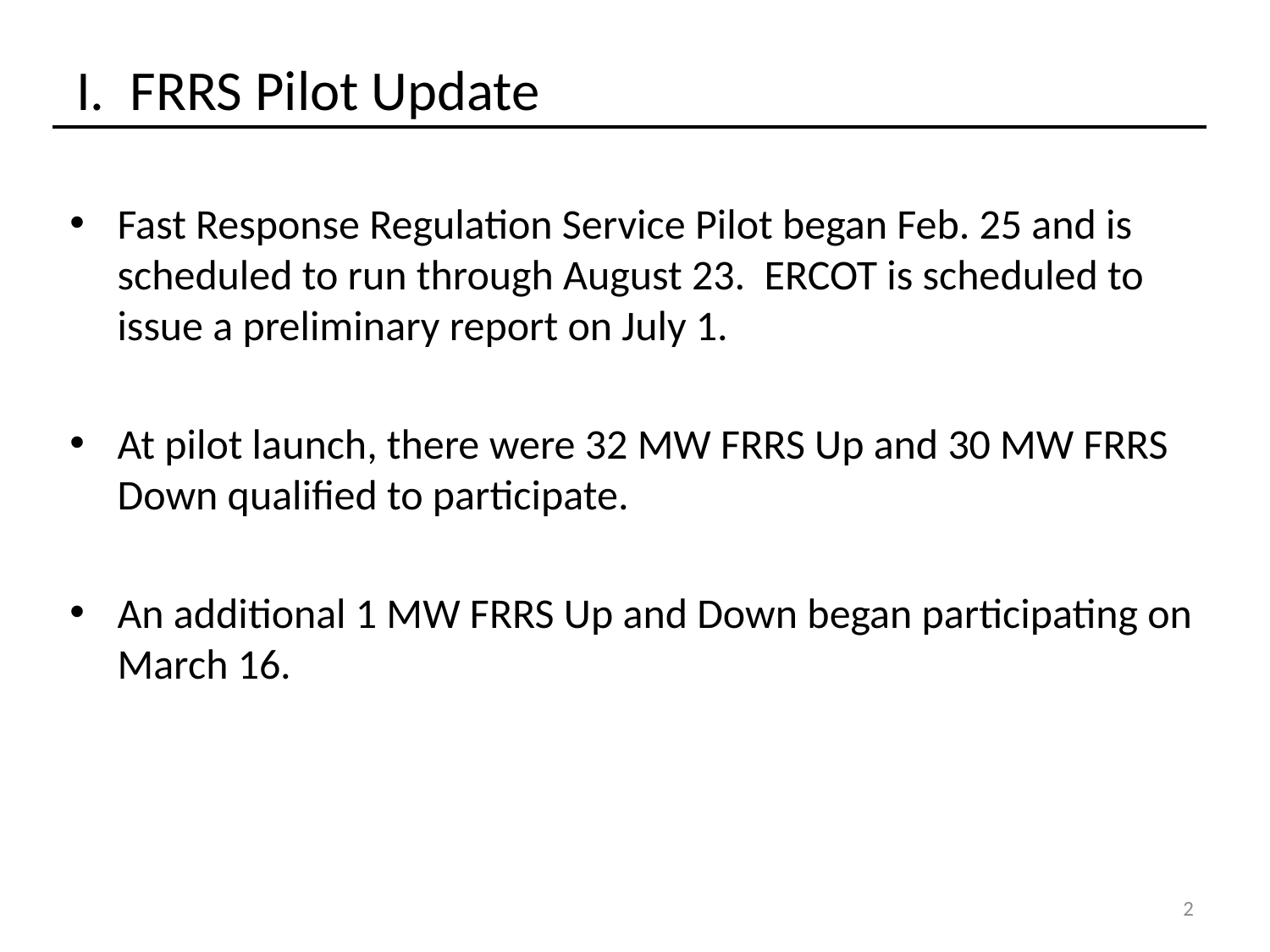

# I.  FRRS Pilot Update
Fast Response Regulation Service Pilot began Feb. 25 and is scheduled to run through August 23.  ERCOT is scheduled to issue a preliminary report on July 1.

At pilot launch, there were 32 MW FRRS Up and 30 MW FRRS Down qualified to participate.

An additional 1 MW FRRS Up and Down began participating on March 16.
2